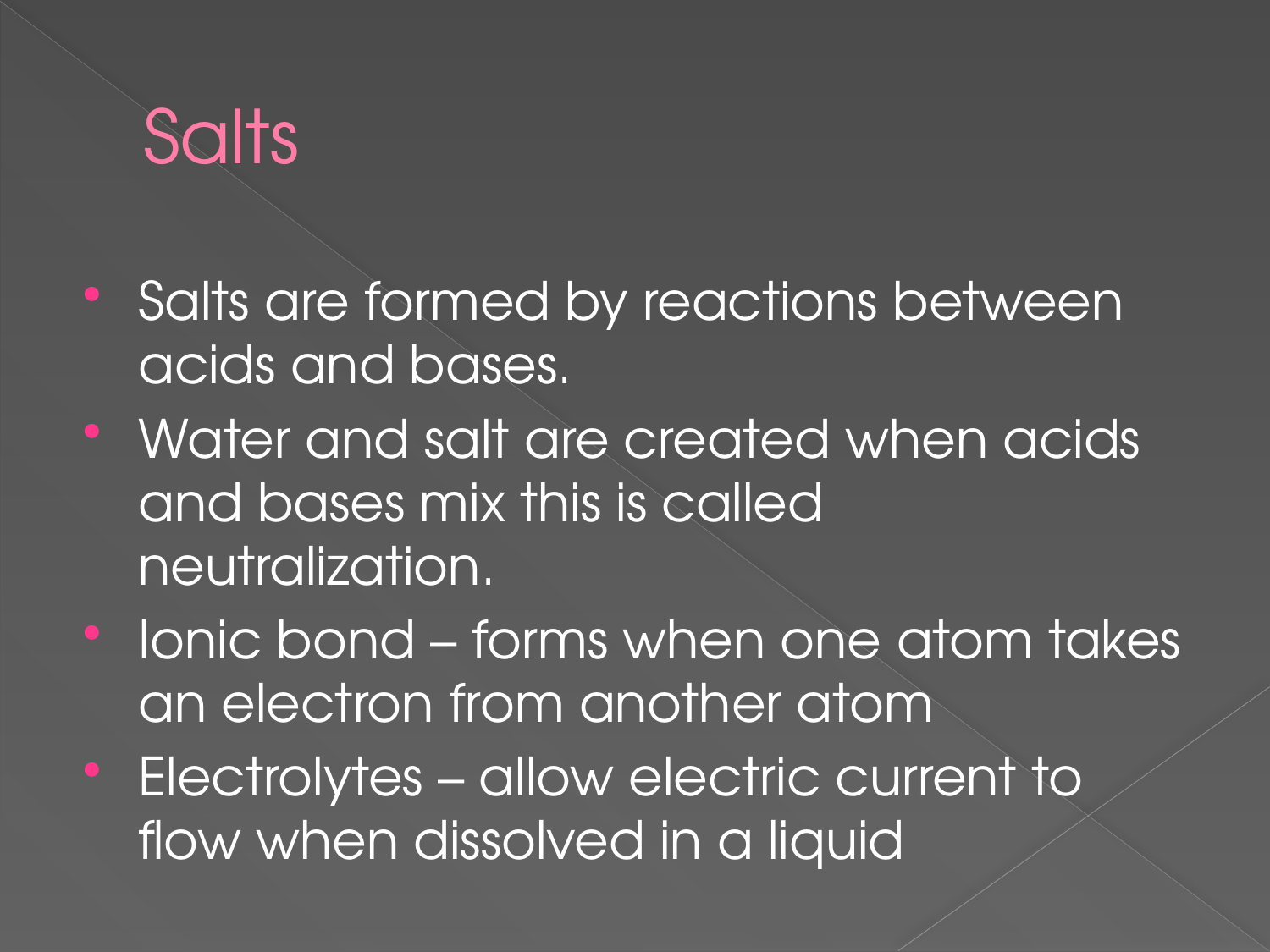

# Salts
Salts are formed by reactions between acids and bases.
Water and salt are created when acids and bases mix this is called neutralization.
Ionic bond – forms when one atom takes an electron from another atom
Electrolytes – allow electric current to flow when dissolved in a liquid